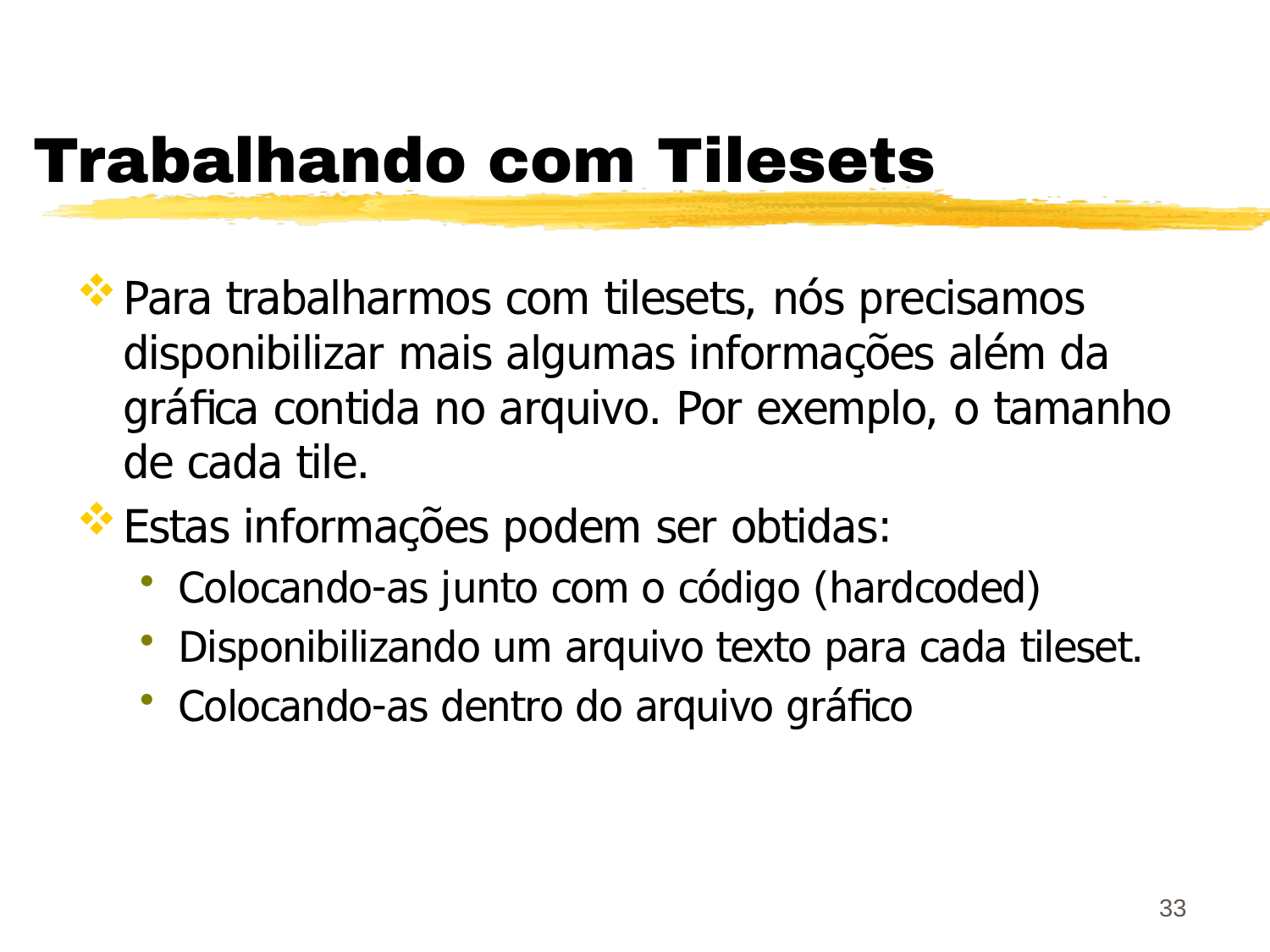

# Trabalhando com Tilesets
Para trabalharmos com tilesets, nós precisamos disponibilizar mais algumas informações além da gráfica contida no arquivo. Por exemplo, o tamanho de cada tile.
Estas informações podem ser obtidas:
Colocando-as junto com o código (hardcoded)
Disponibilizando um arquivo texto para cada tileset.
Colocando-as dentro do arquivo gráfico

33